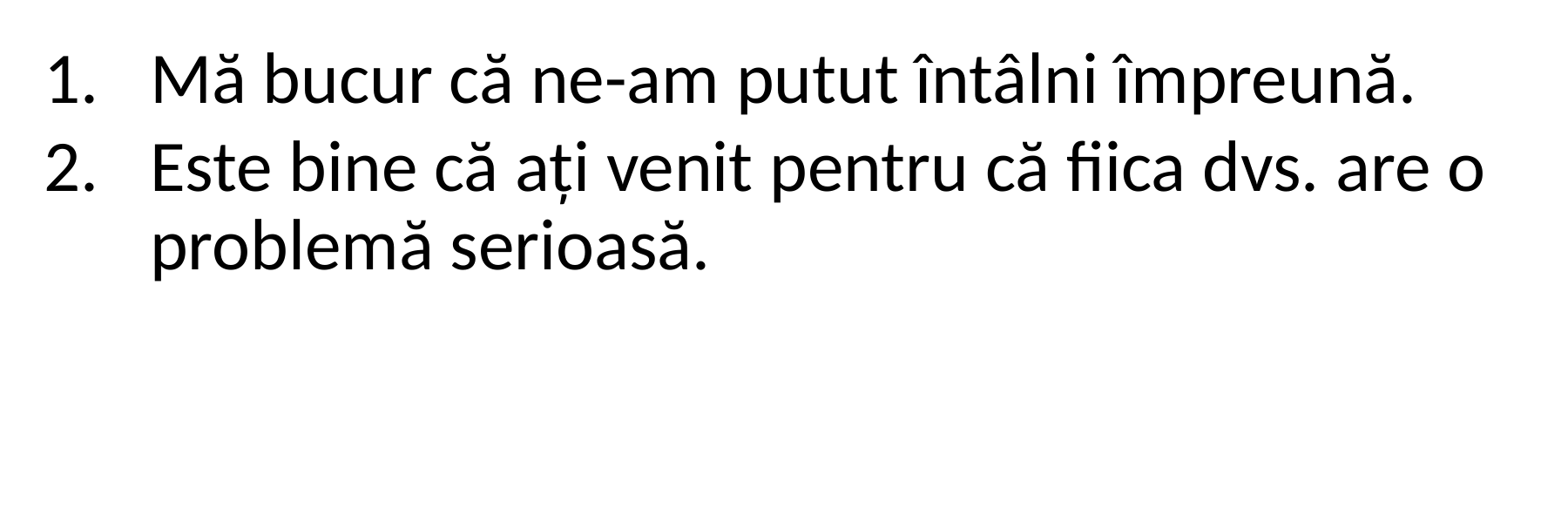

Mă bucur că ne-am putut întâlni împreună.
Este bine că ați venit pentru că fiica dvs. are o problemă serioasă.